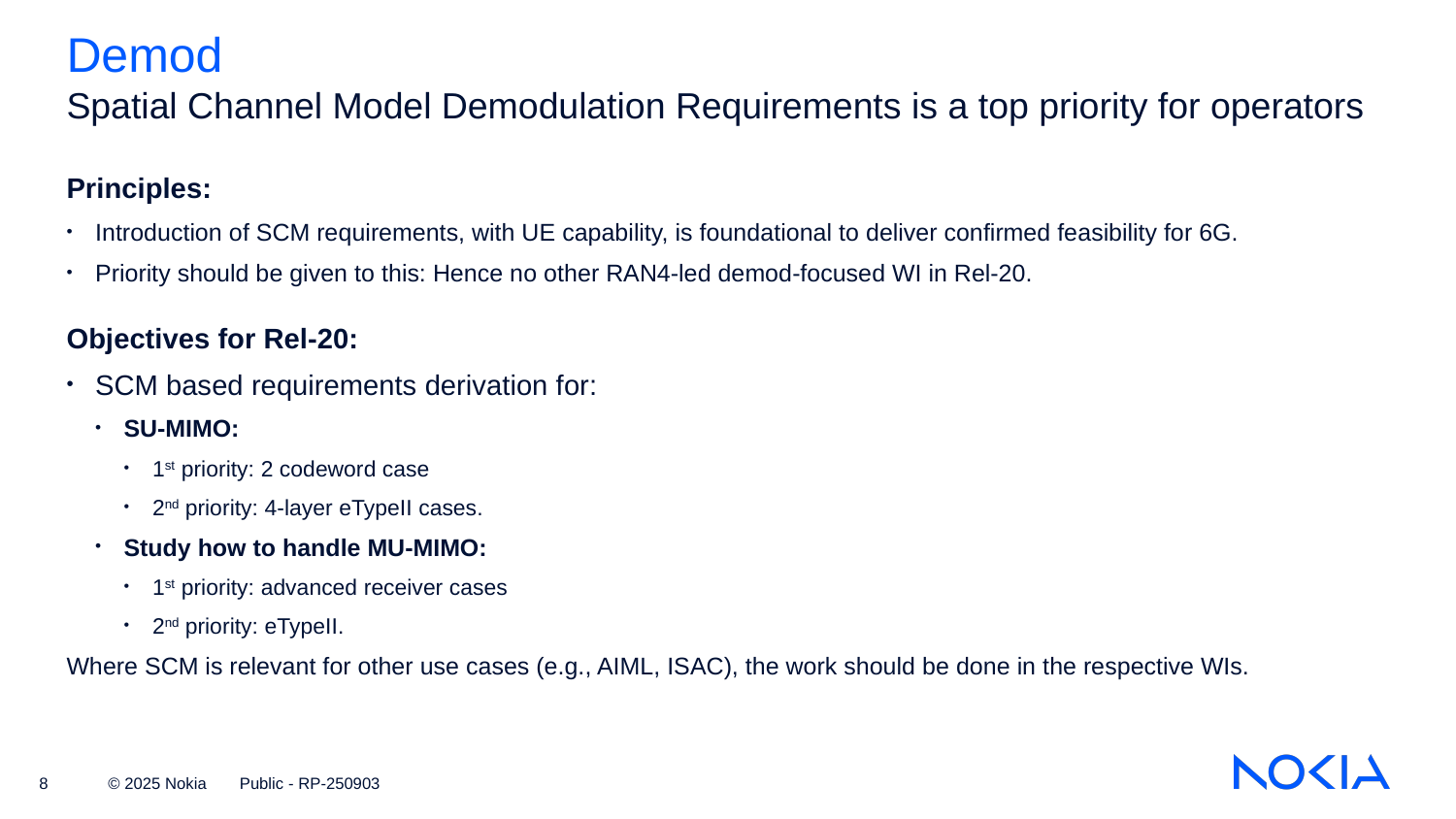

# Demod
Spatial Channel Model Demodulation Requirements is a top priority for operators
Principles:
Introduction of SCM requirements, with UE capability, is foundational to deliver confirmed feasibility for 6G.
Priority should be given to this: Hence no other RAN4-led demod-focused WI in Rel-20.

Objectives for Rel-20:
SCM based requirements derivation for:
SU-MIMO:
1st priority: 2 codeword case
2nd priority: 4-layer eTypeII cases.
Study how to handle MU-MIMO:
1st priority: advanced receiver cases
2nd priority: eTypeII.
Where SCM is relevant for other use cases (e.g., AIML, ISAC), the work should be done in the respective WIs.
Public - RP-250903